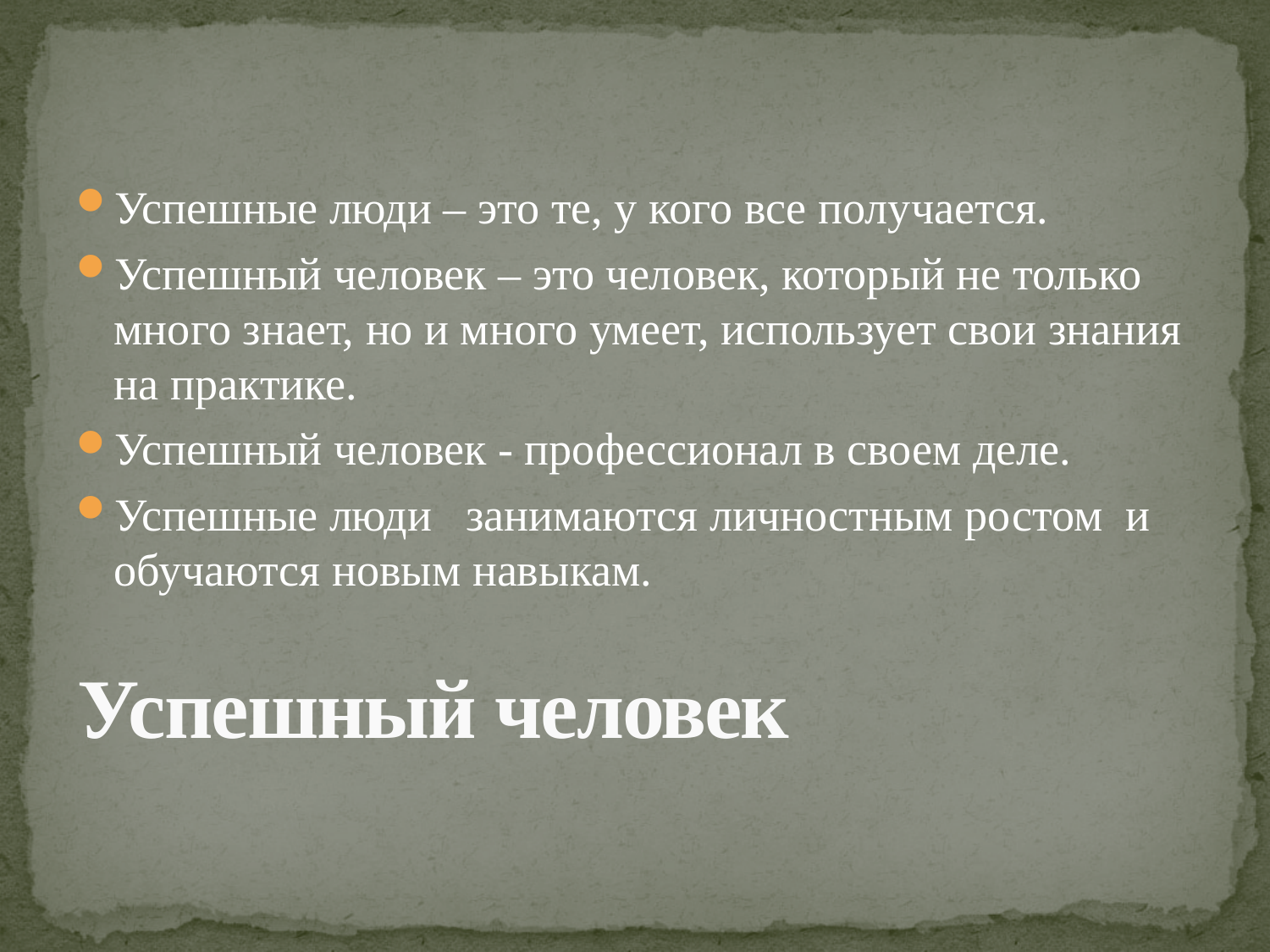

Успешные люди – это те, у кого все получается.
Успешный человек – это человек, который не только много знает, но и много умеет, использует свои знания на практике.
Успешный человек - профессионал в своем деле.
Успешные люди   занимаются личностным ростом  и  обучаются новым навыкам.

# Успешный человек